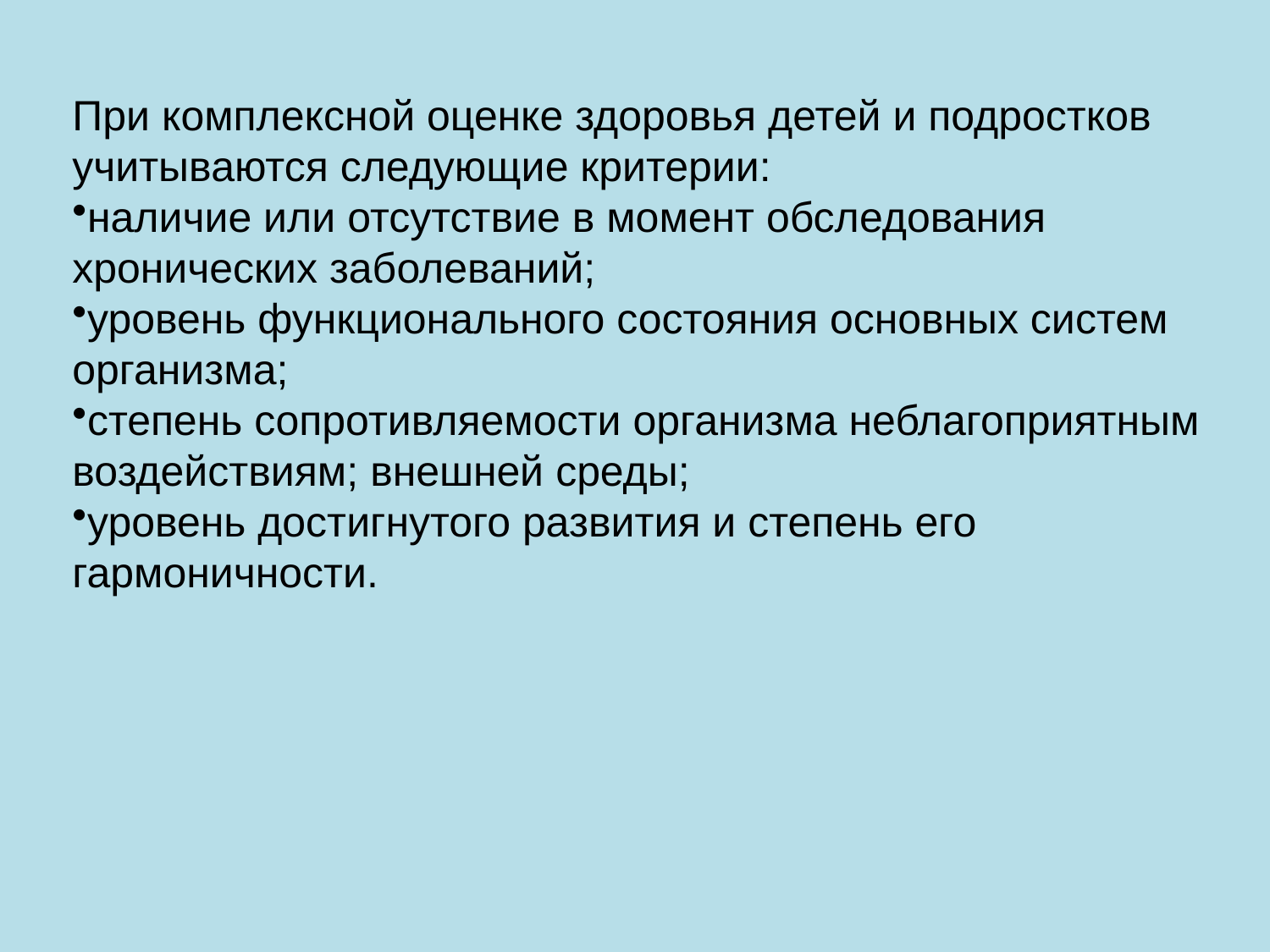

При комплексной оценке здоровья детей и подростков учитываются следующие критерии:
наличие или отсутствие в момент обследования хронических заболеваний;
уровень функционального состояния основных систем организма;
степень сопротивляемости организма неблагоприятным воздействиям; внешней среды;
уровень достигнутого развития и степень его гармоничности.